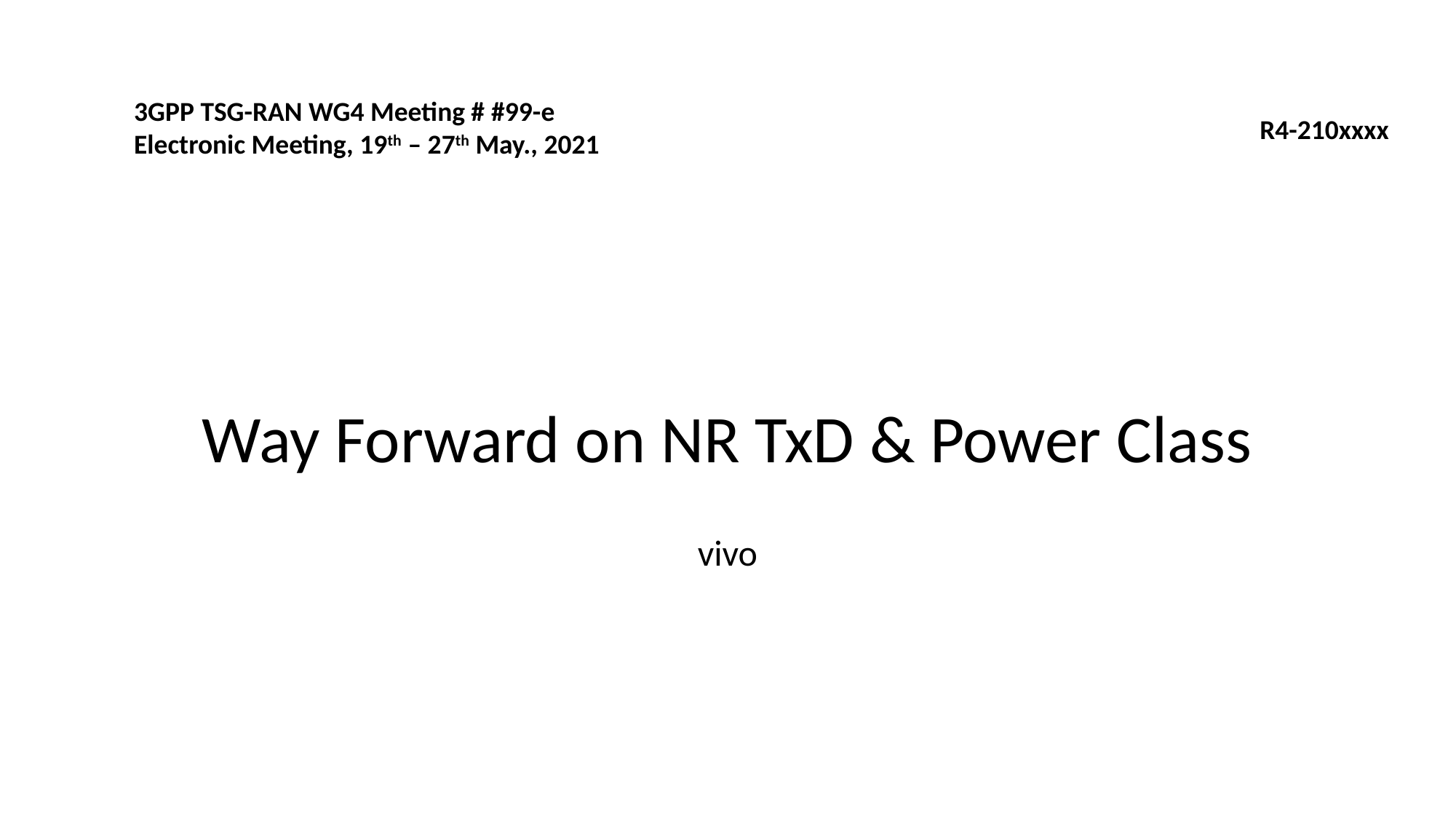

3GPP TSG-RAN WG4 Meeting # #99-e
Electronic Meeting, 19th – 27th May., 2021
R4-210xxxx
# Way Forward on NR TxD & Power Class
vivo